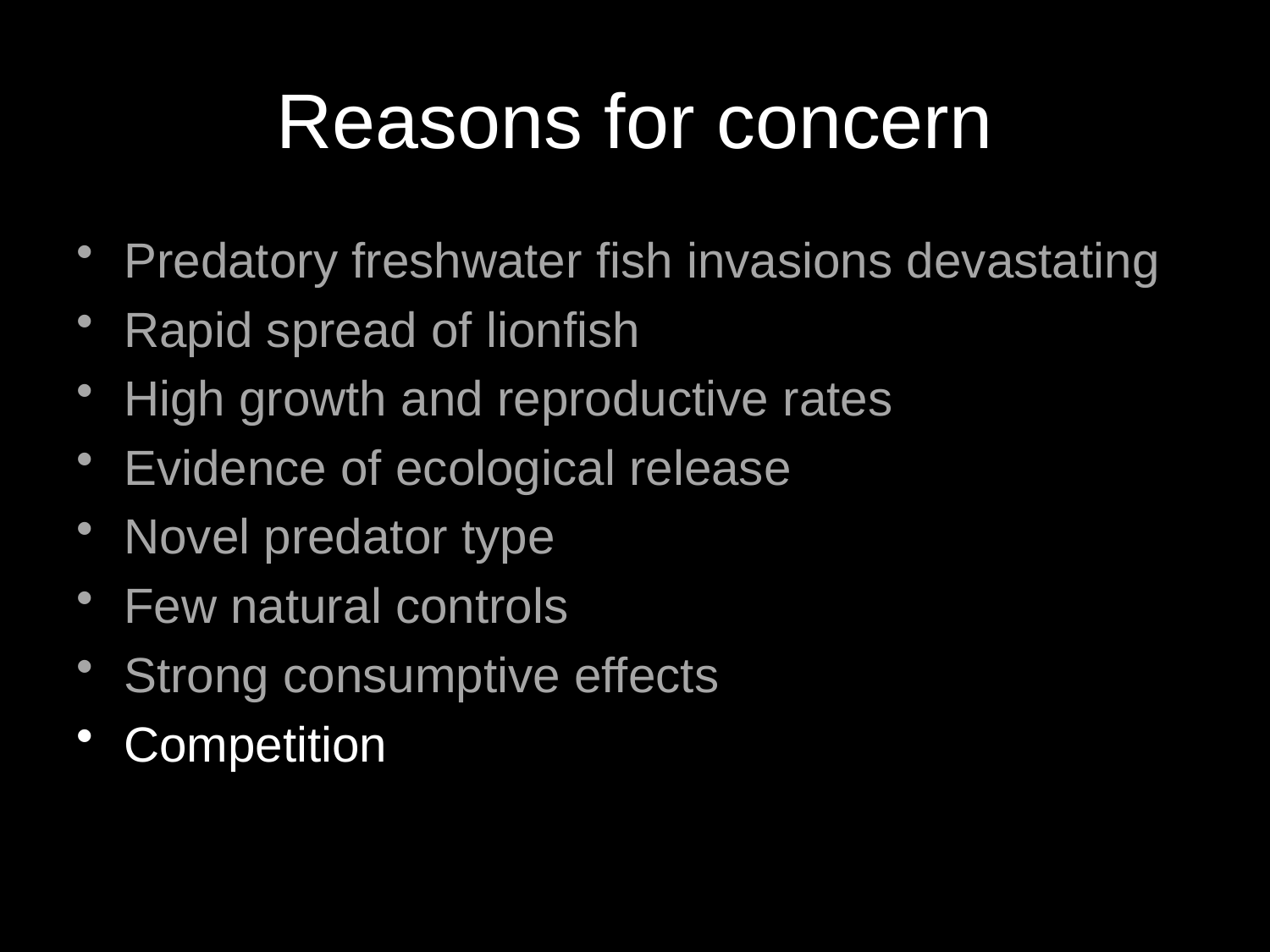

# Reasons for concern
Predatory freshwater fish invasions devastating
Rapid spread of lionfish
High growth and reproductive rates
Evidence of ecological release
Novel predator type
Few natural controls
Strong consumptive effects
Competition